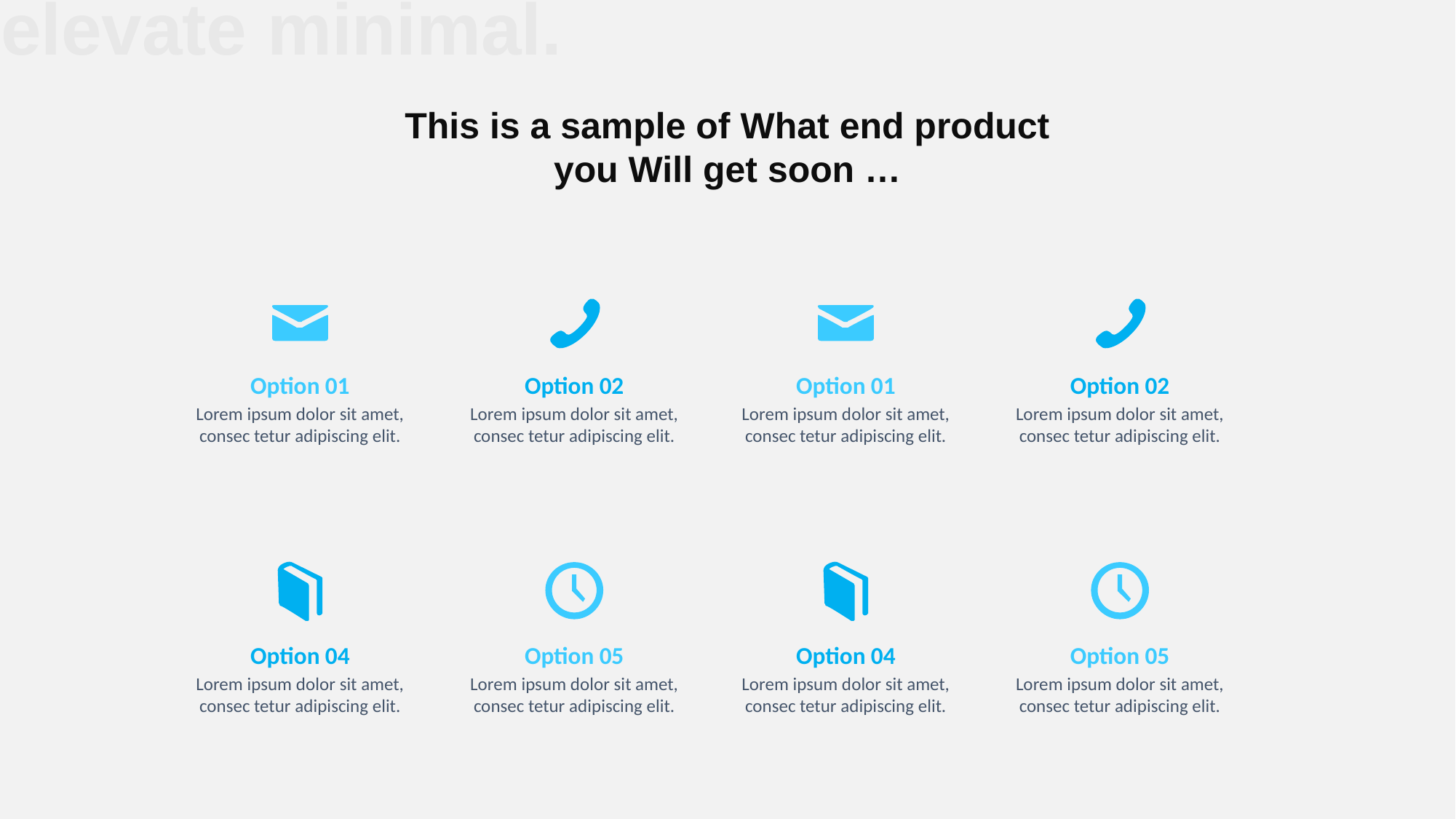

elevate minimal.
This is a sample of What end product you Will get soon …

Option 01
Option 02
Option 01
Option 02
Lorem ipsum dolor sit amet, consec tetur adipiscing elit.
Lorem ipsum dolor sit amet, consec tetur adipiscing elit.
Lorem ipsum dolor sit amet, consec tetur adipiscing elit.
Lorem ipsum dolor sit amet, consec tetur adipiscing elit.

Option 04
Option 05
Option 04
Option 05
Lorem ipsum dolor sit amet, consec tetur adipiscing elit.
Lorem ipsum dolor sit amet, consec tetur adipiscing elit.
Lorem ipsum dolor sit amet, consec tetur adipiscing elit.
Lorem ipsum dolor sit amet, consec tetur adipiscing elit.